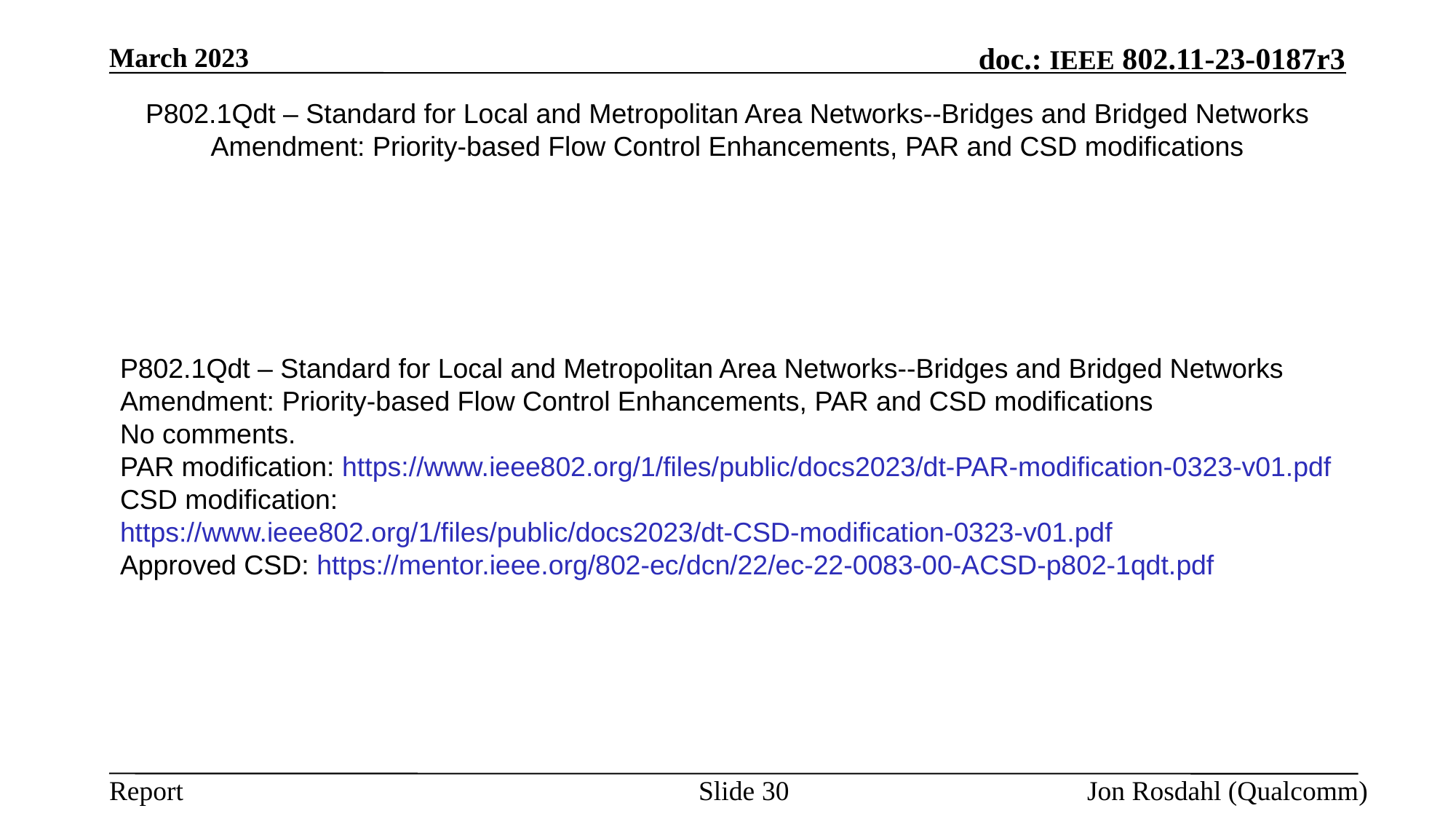

March 2023
# P802.1Qdt – Standard for Local and Metropolitan Area Networks--Bridges and Bridged Networks Amendment: Priority-based Flow Control Enhancements, PAR and CSD modifications
P802.1Qdt – Standard for Local and Metropolitan Area Networks--Bridges and Bridged Networks
Amendment: Priority-based Flow Control Enhancements, PAR and CSD modifications
No comments.
PAR modification: https://www.ieee802.org/1/files/public/docs2023/dt-PAR-modification-0323-v01.pdf
CSD modification: https://www.ieee802.org/1/files/public/docs2023/dt-CSD-modification-0323-v01.pdf
Approved CSD: https://mentor.ieee.org/802-ec/dcn/22/ec-22-0083-00-ACSD-p802-1qdt.pdf

Slide 30
Jon Rosdahl (Qualcomm)